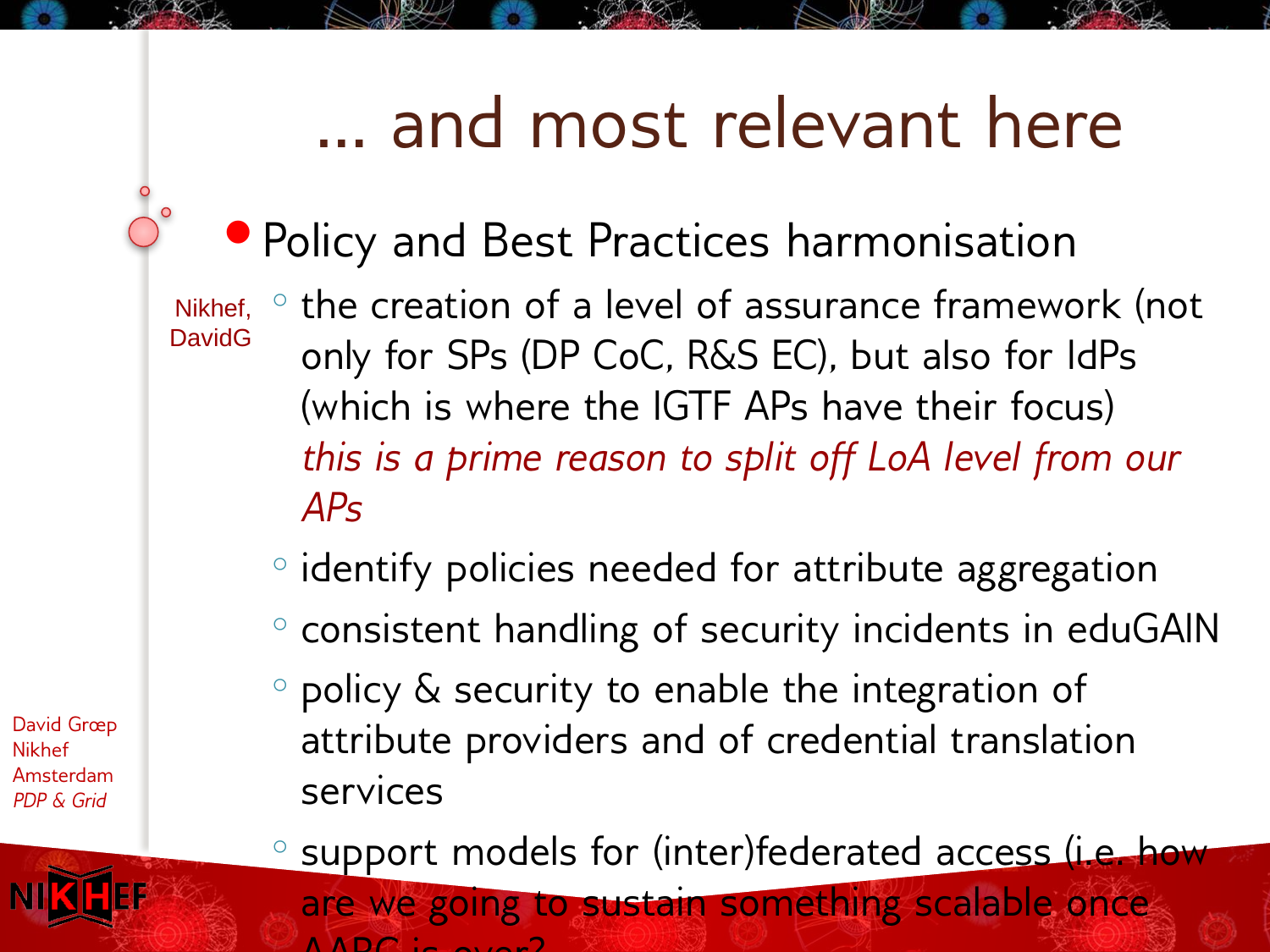

# … and most relevant here
Policy and Best Practices harmonisation
the creation of a level of assurance framework (not only for SPs (DP CoC, R&S EC), but also for IdPs
(which is where the IGTF APs have their focus)
this is a prime reason to split off LoA level from our APs
identify policies needed for attribute aggregation
consistent handling of security incidents in eduGAIN
policy & security to enable the integration of attribute providers and of credential translation services
support models for (inter)federated access (i.e. how are we going to sustain something scalable once AARC is over?
guidelines to enable exchange of accounting data

Nikhef,
DavidG